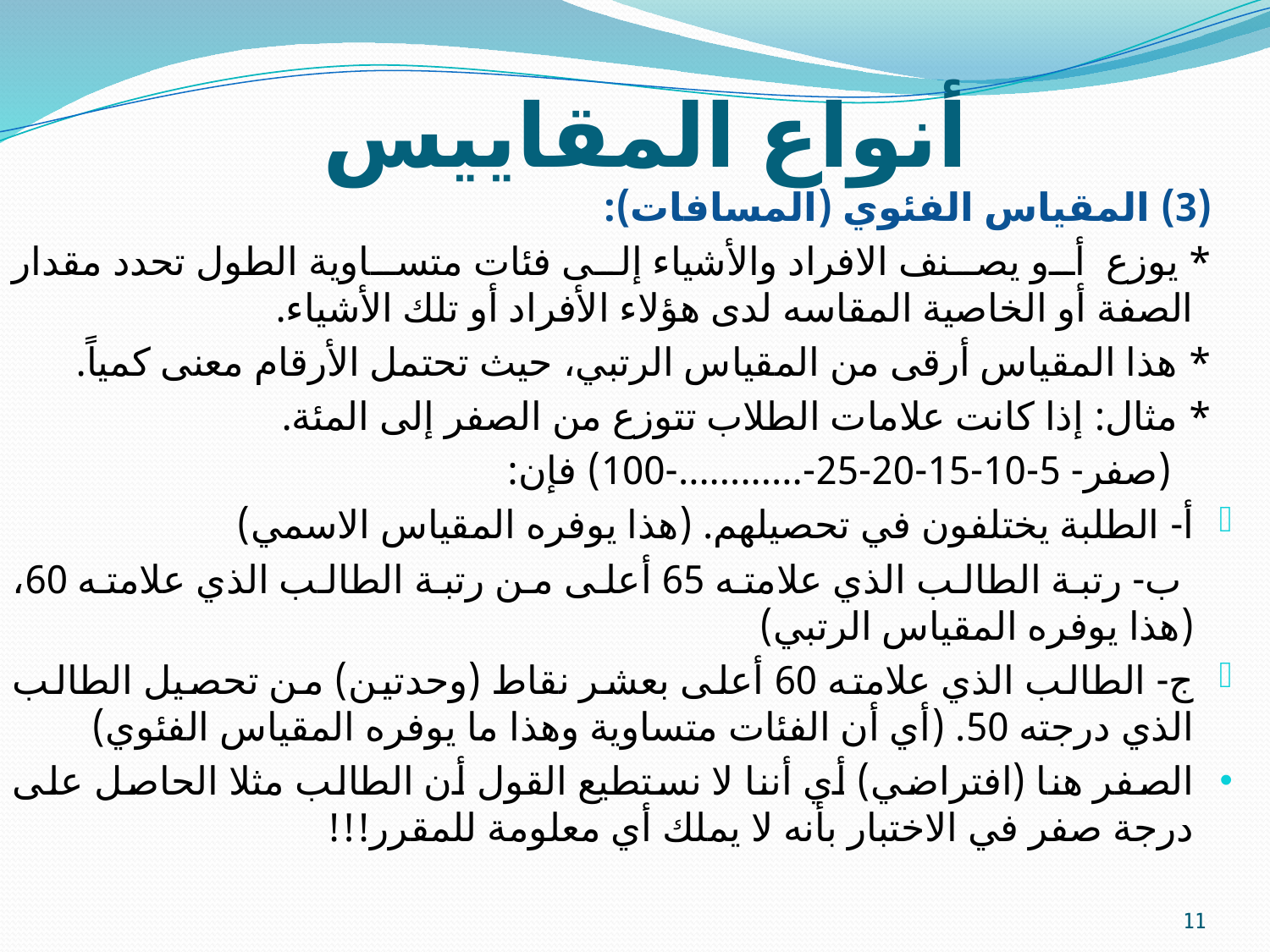

# أنواع المقاييس
  (3) المقياس الفئوي (المسافات):
  * يوزع  أو يصنف الافراد والأشياء إلى فئات متساوية الطول تحدد مقدار الصفة أو الخاصية المقاسه لدى هؤلاء الأفراد أو تلك الأشياء.
  * هذا المقياس أرقى من المقياس الرتبي، حيث تحتمل الأرقام معنى كمياً.
  * مثال: إذا كانت علامات الطلاب تتوزع من الصفر إلى المئة.
      (صفر- 5-10-15-20-25-............-100) فإن:
أ- الطلبة يختلفون في تحصيلهم. (هذا يوفره المقياس الاسمي)
     ب- رتبة الطالب الذي علامته 65 أعلى من رتبة الطالب الذي علامته 60، (هذا يوفره المقياس الرتبي)
ج- الطالب الذي علامته 60 أعلى بعشر نقاط (وحدتين) من تحصيل الطالب الذي درجته 50. (أي أن الفئات متساوية وهذا ما يوفره المقياس الفئوي)
الصفر هنا (افتراضي) أي أننا لا نستطيع القول أن الطالب مثلا الحاصل على درجة صفر في الاختبار بأنه لا يملك أي معلومة للمقرر!!!
11